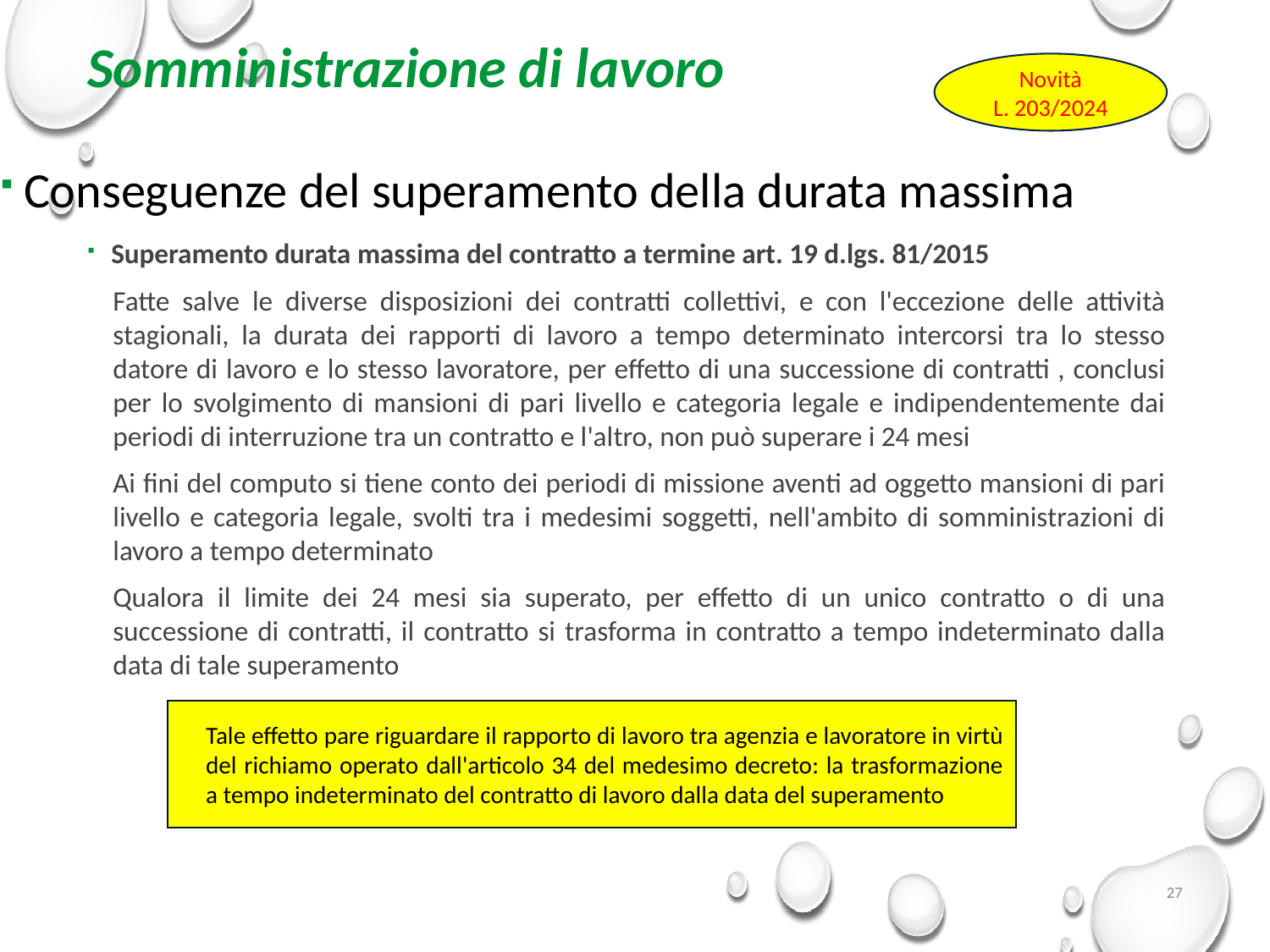

# Somministrazione di lavoro
Novità
L. 203/2024
Conseguenze del superamento della durata massima

Superamento durata massima del contratto a termine art. 19 d.lgs. 81/2015
Fatte salve le diverse disposizioni dei contratti collettivi, e con l'eccezione delle attività stagionali, la durata dei rapporti di lavoro a tempo determinato intercorsi tra lo stesso datore di lavoro e lo stesso lavoratore, per effetto di una successione di contratti , conclusi per lo svolgimento di mansioni di pari livello e categoria legale e indipendentemente dai periodi di interruzione tra un contratto e l'altro, non può superare i 24 mesi
Ai fini del computo si tiene conto dei periodi di missione aventi ad oggetto mansioni di pari livello e categoria legale, svolti tra i medesimi soggetti, nell'ambito di somministrazioni di lavoro a tempo determinato
Qualora il limite dei 24 mesi sia superato, per effetto di un unico contratto o di una successione di contratti, il contratto si trasforma in contratto a tempo indeterminato dalla data di tale superamento

Tale effetto pare riguardare il rapporto di lavoro tra agenzia e lavoratore in virtù del richiamo operato dall'articolo 34 del medesimo decreto: la trasformazione a tempo indeterminato del contratto di lavoro dalla data del superamento
27